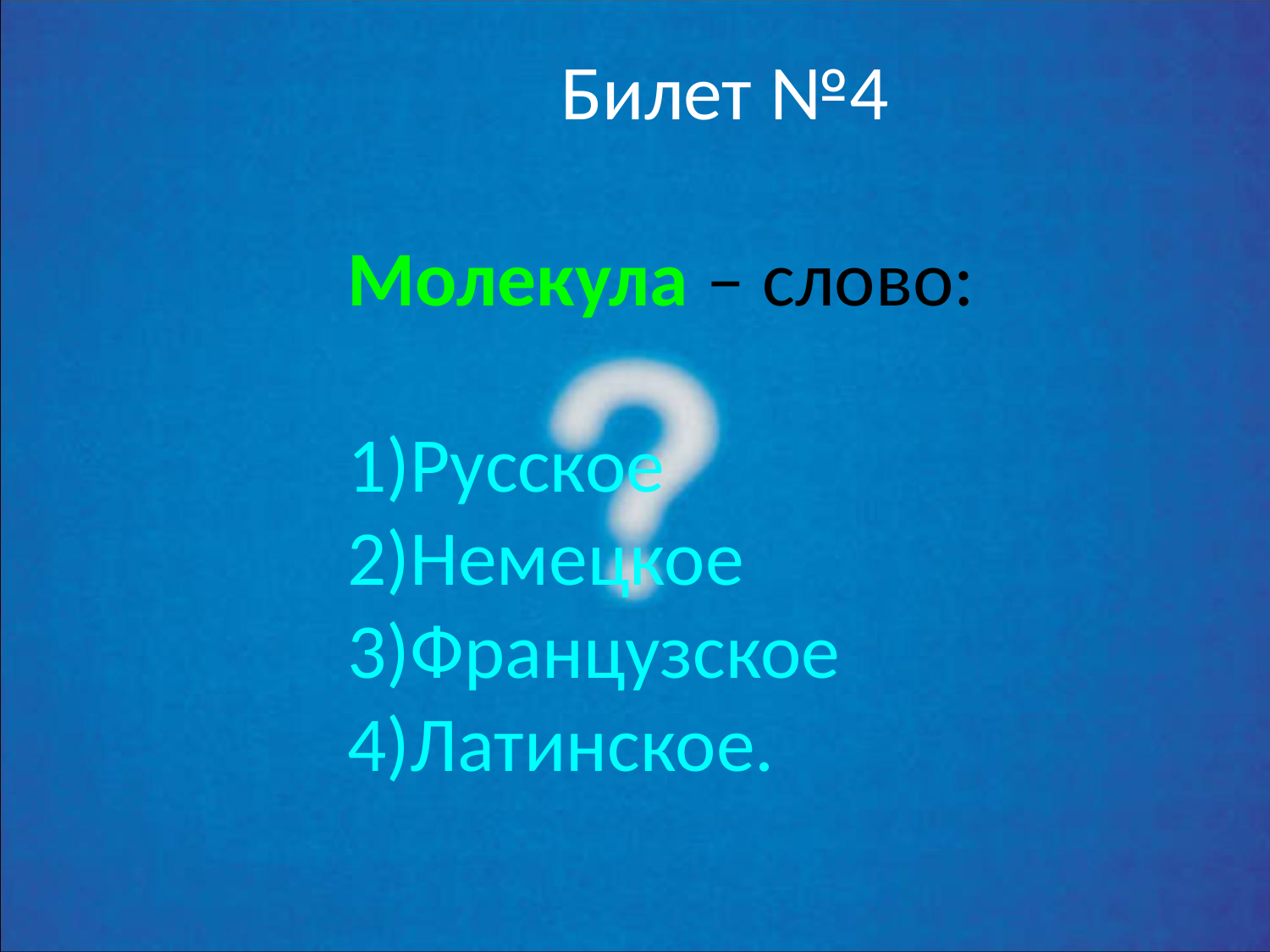

Билет №4

Молекула – слово:

Русское
Немецкое
Французское
Латинское.